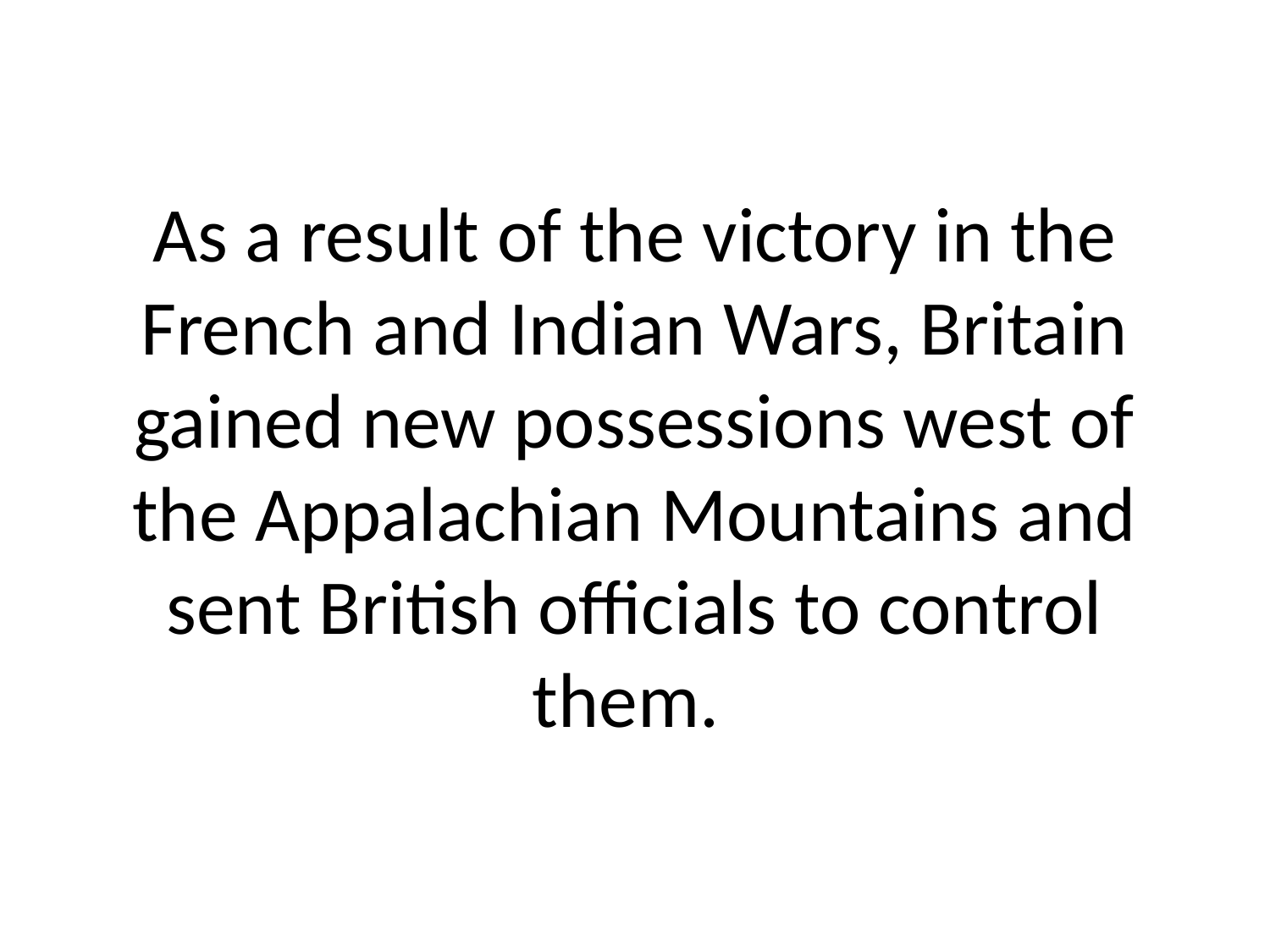

# As a result of the victory in the French and Indian Wars, Britain gained new possessions west of the Appalachian Mountains and sent British officials to control them.